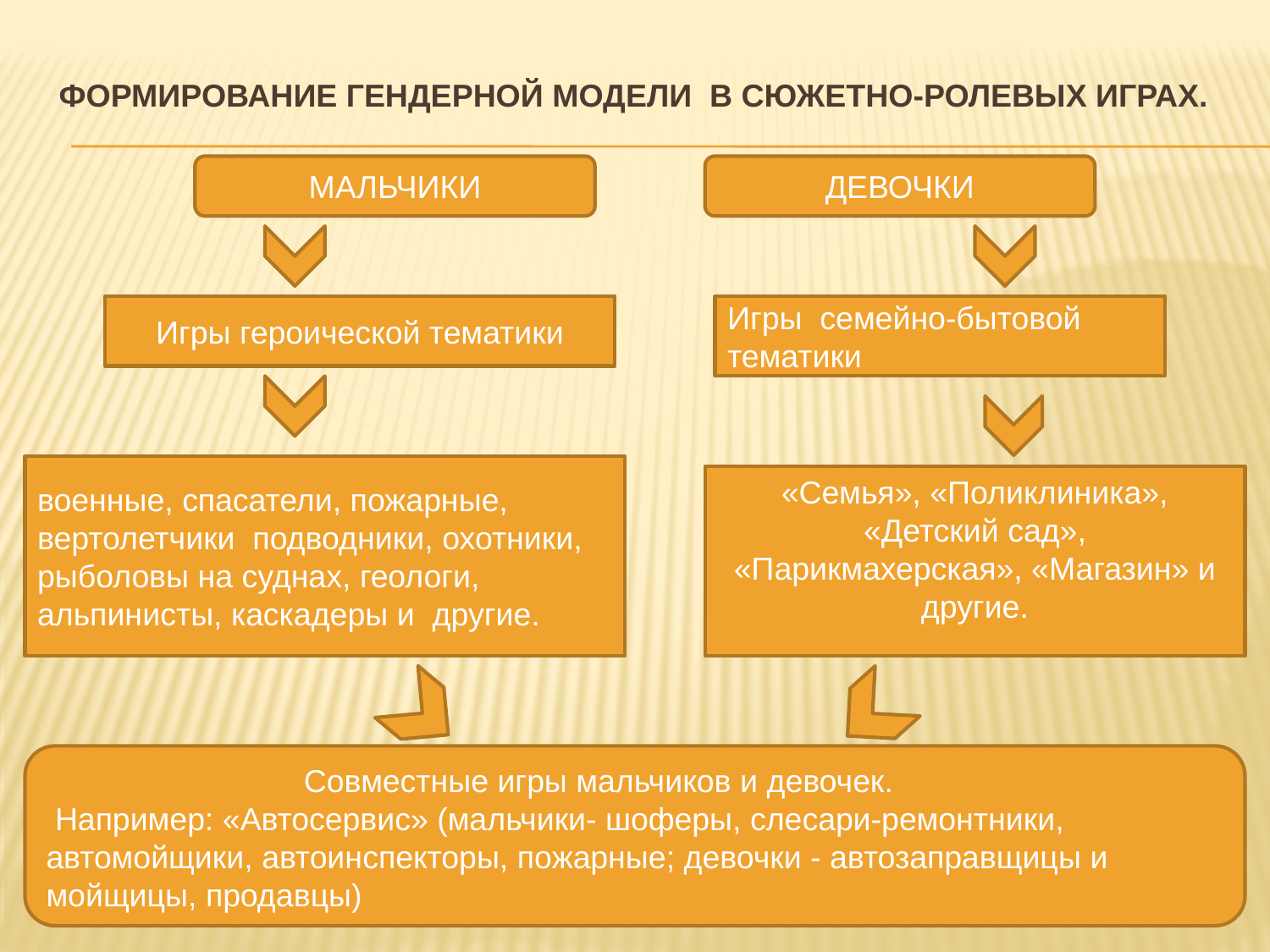

# Формирование Гендерной модели  в сюжетно-ролевых играх.
МАЛЬЧИКИ
ДЕВОЧКИ

Игры героической тематики
Игры  семейно-бытовой тематики

военные, спасатели, пожарные, вертолетчики  подводники, охотники, рыболовы на суднах, геологи, альпинисты, каскадеры и  другие.

«Семья», «Поликлиника», «Детский сад», «Парикмахерская», «Магазин» и другие.

                             Совместные игры мальчиков и девочек.
 Например: «Автосервис» (мальчики- шоферы, слесари-ремонтники, автомойщики, автоинспекторы, пожарные; девочки - автозаправщицы и мойщицы, продавцы)